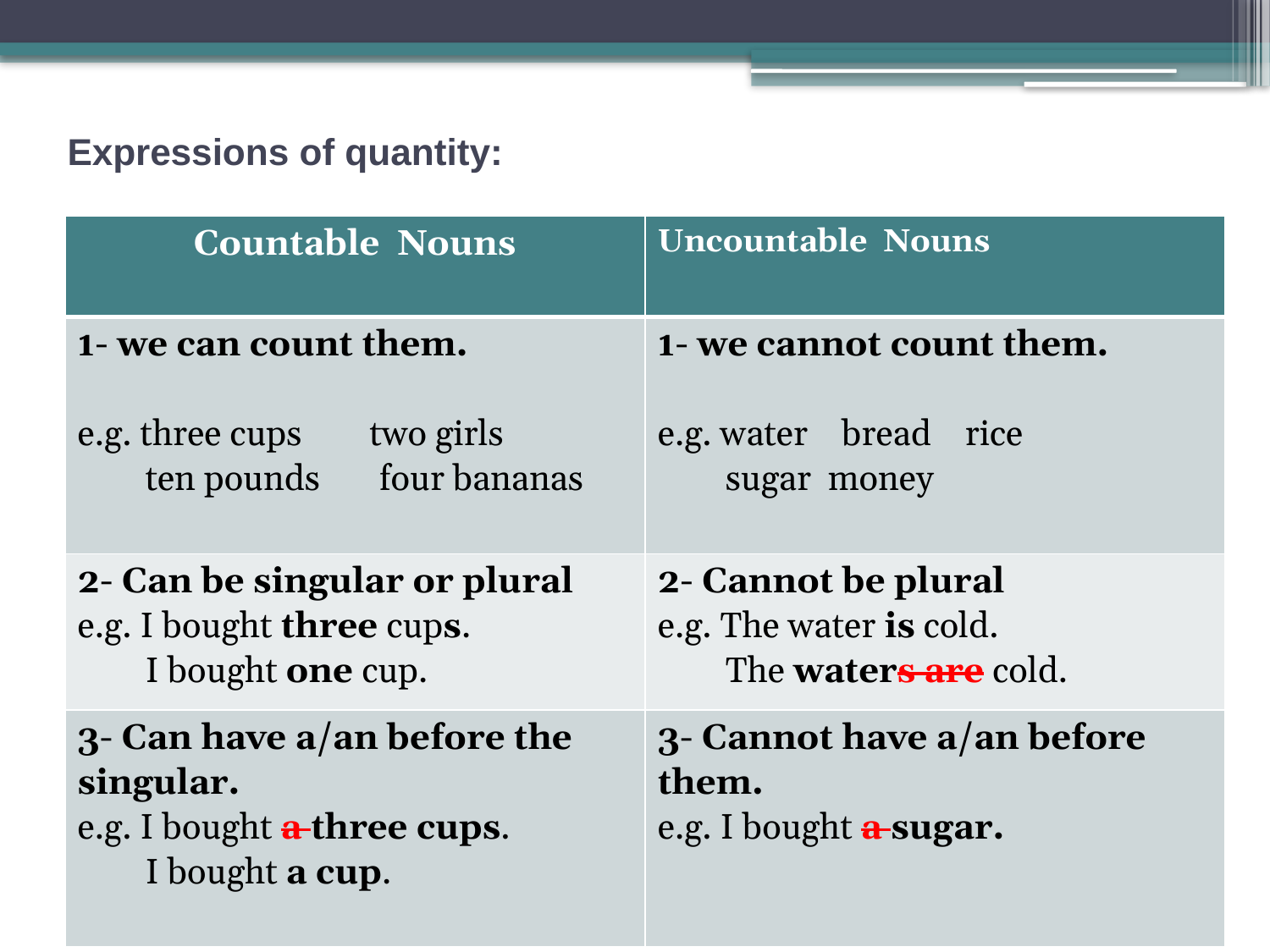

# Expressions of quantity:
| Countable Nouns | Uncountable Nouns |
| --- | --- |
| 1- we can count them. e.g. three cups two girls ten pounds four bananas | 1- we cannot count them. e.g. water bread rice sugar money |
| 2- Can be singular or plural e.g. I bought three cups. I bought one cup. | 2- Cannot be plural e.g. The water is cold. The waters are cold. |
| 3- Can have a/an before the singular. e.g. I bought a three cups. I bought a cup. | 3- Cannot have a/an before them. e.g. I bought a sugar. |